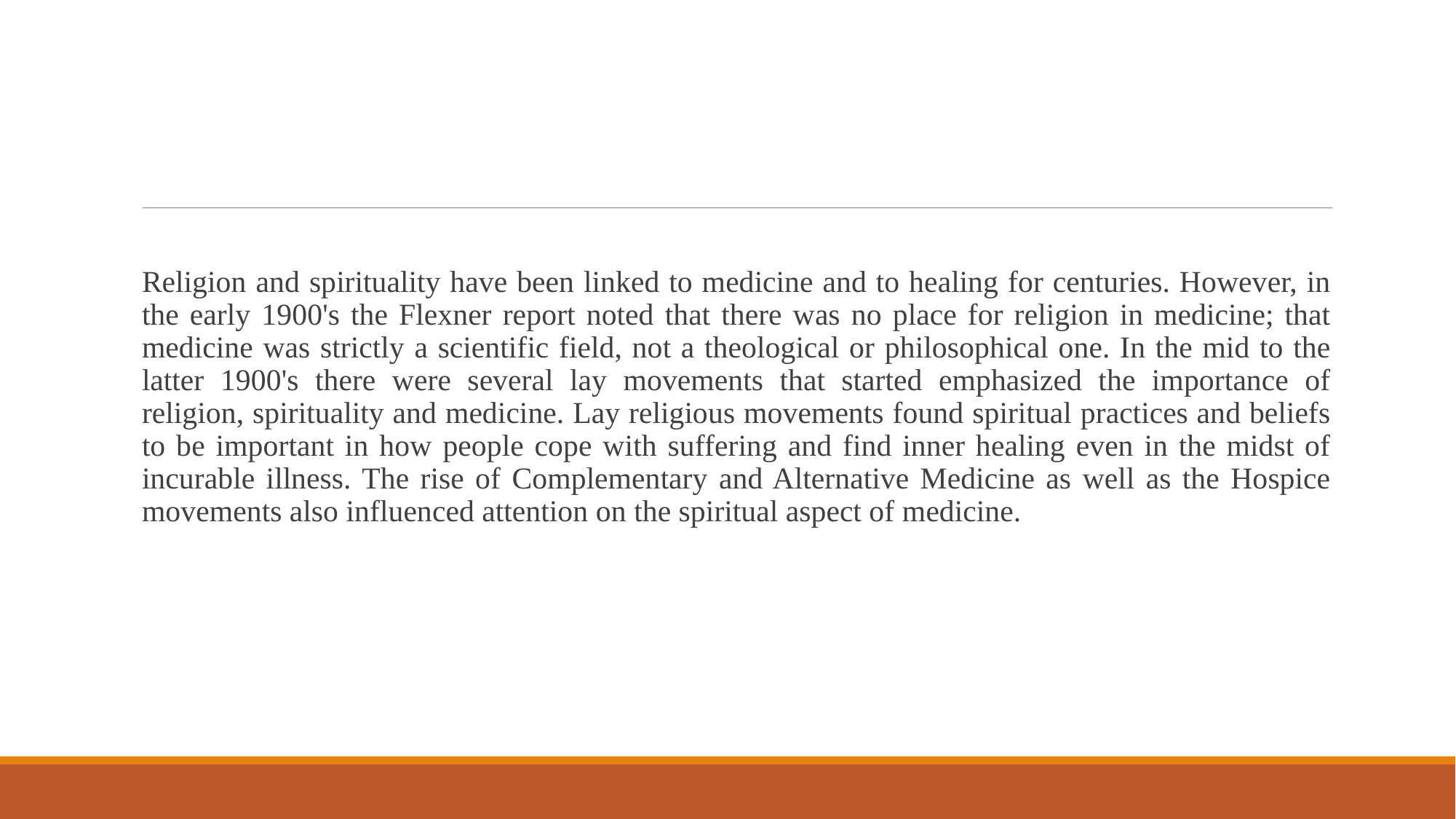

Religion and spirituality have been linked to medicine and to healing for centuries. However, in the early 1900's the Flexner report noted that there was no place for religion in medicine; that medicine was strictly a scientific field, not a theological or philosophical one. In the mid to the latter 1900's there were several lay movements that started emphasized the importance of religion, spirituality and medicine. Lay religious movements found spiritual practices and beliefs to be important in how people cope with suffering and find inner healing even in the midst of incurable illness. The rise of Complementary and Alternative Medicine as well as the Hospice movements also influenced attention on the spiritual aspect of medicine.